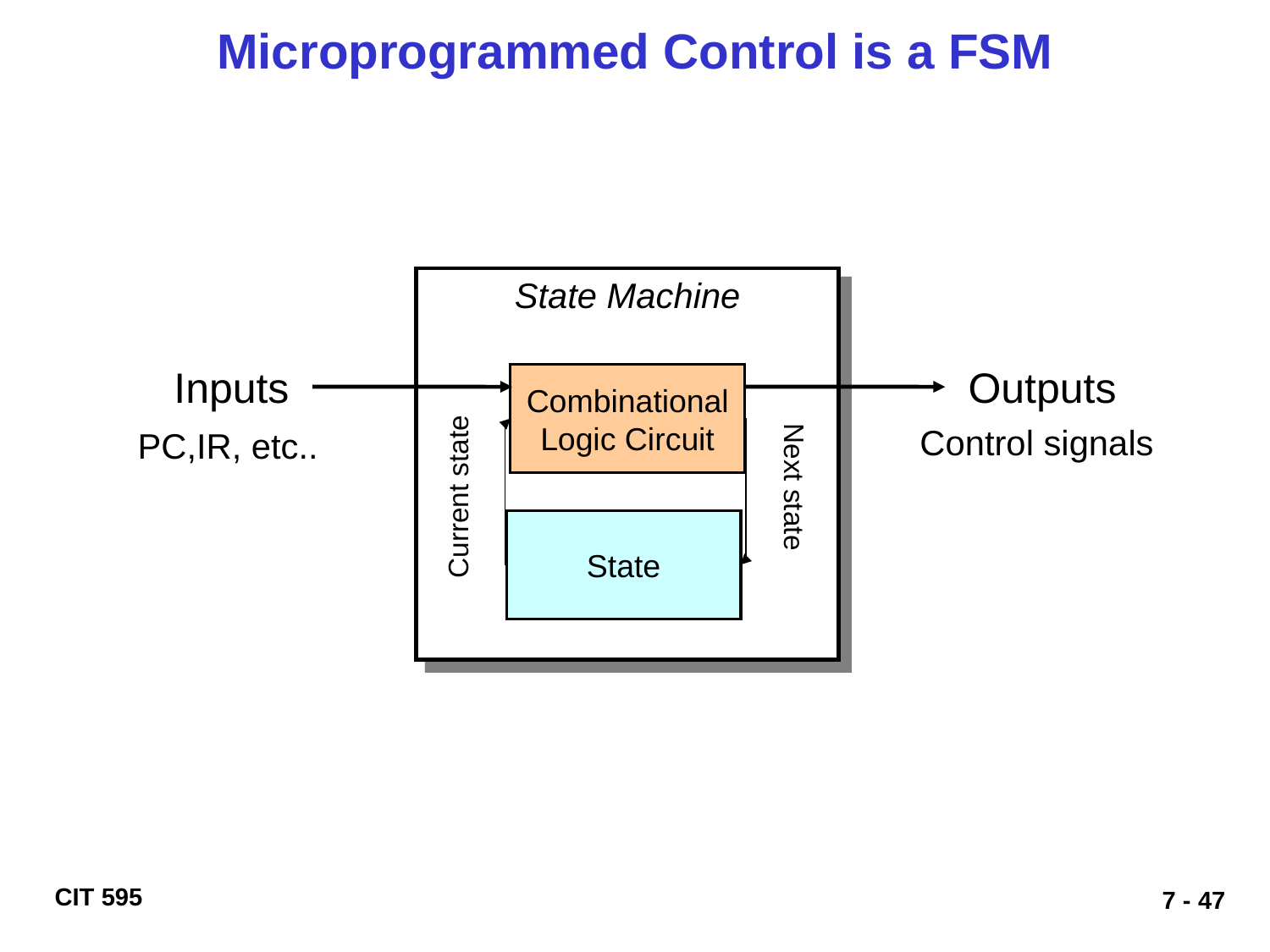

# Microprogrammed Control is a FSM
State Machine

Inputs
Outputs
Combinational
Logic Circuit

Control signals
PC,IR, etc..
Next state
Current state
Storage
Elements
State
7 - 47